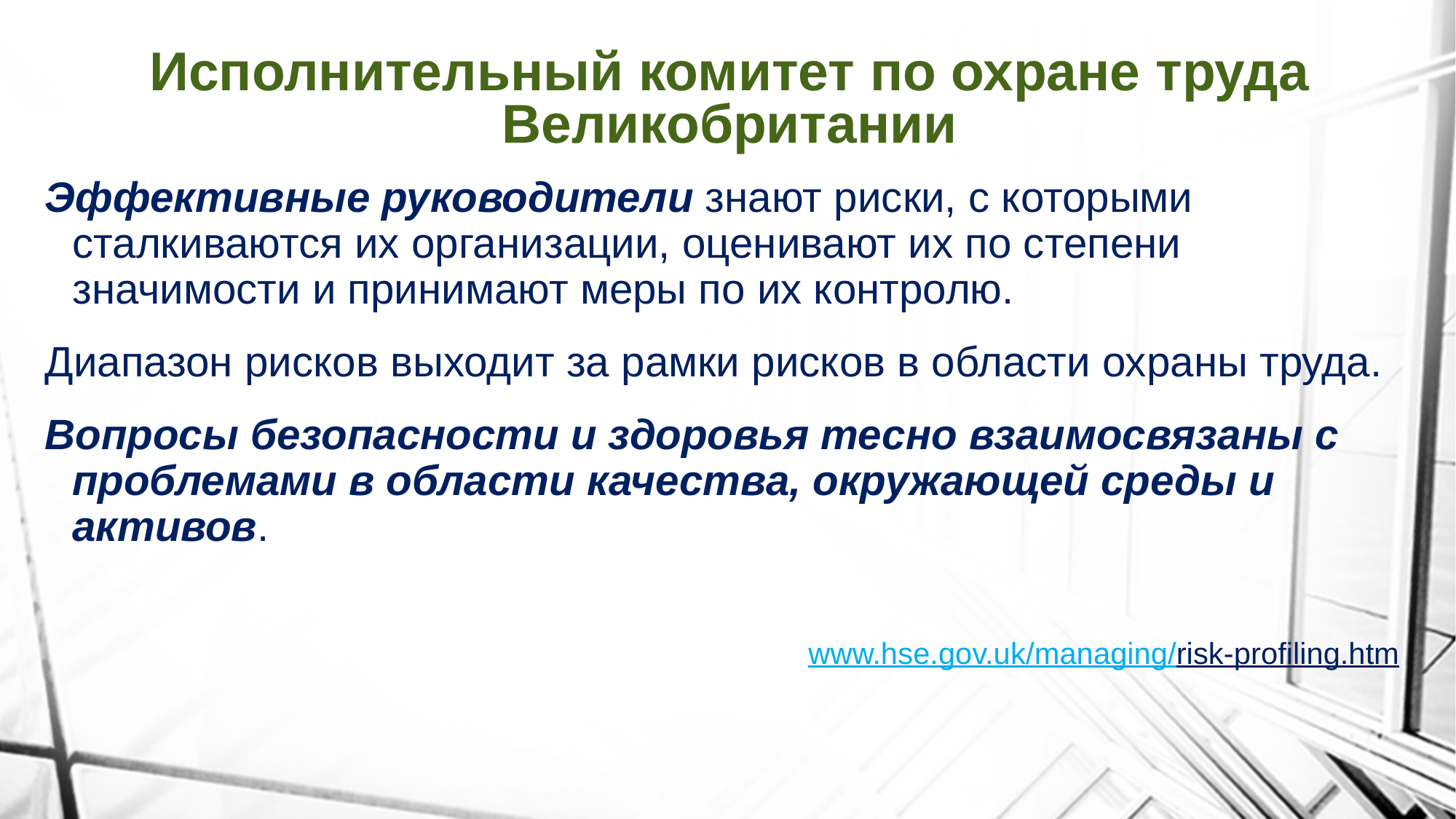

# Исполнительный комитет по охране труда Великобритании
Эффективные руководители знают риски, с которыми сталкиваются их организации, оценивают их по степени значимости и принимают меры по их контролю.
Диапазон рисков выходит за рамки рисков в области охраны труда.
Вопросы безопасности и здоровья тесно взаимосвязаны с проблемами в области качества, окружающей среды и активов.

www.hse.gov.uk/managing/risk-profiling.htm